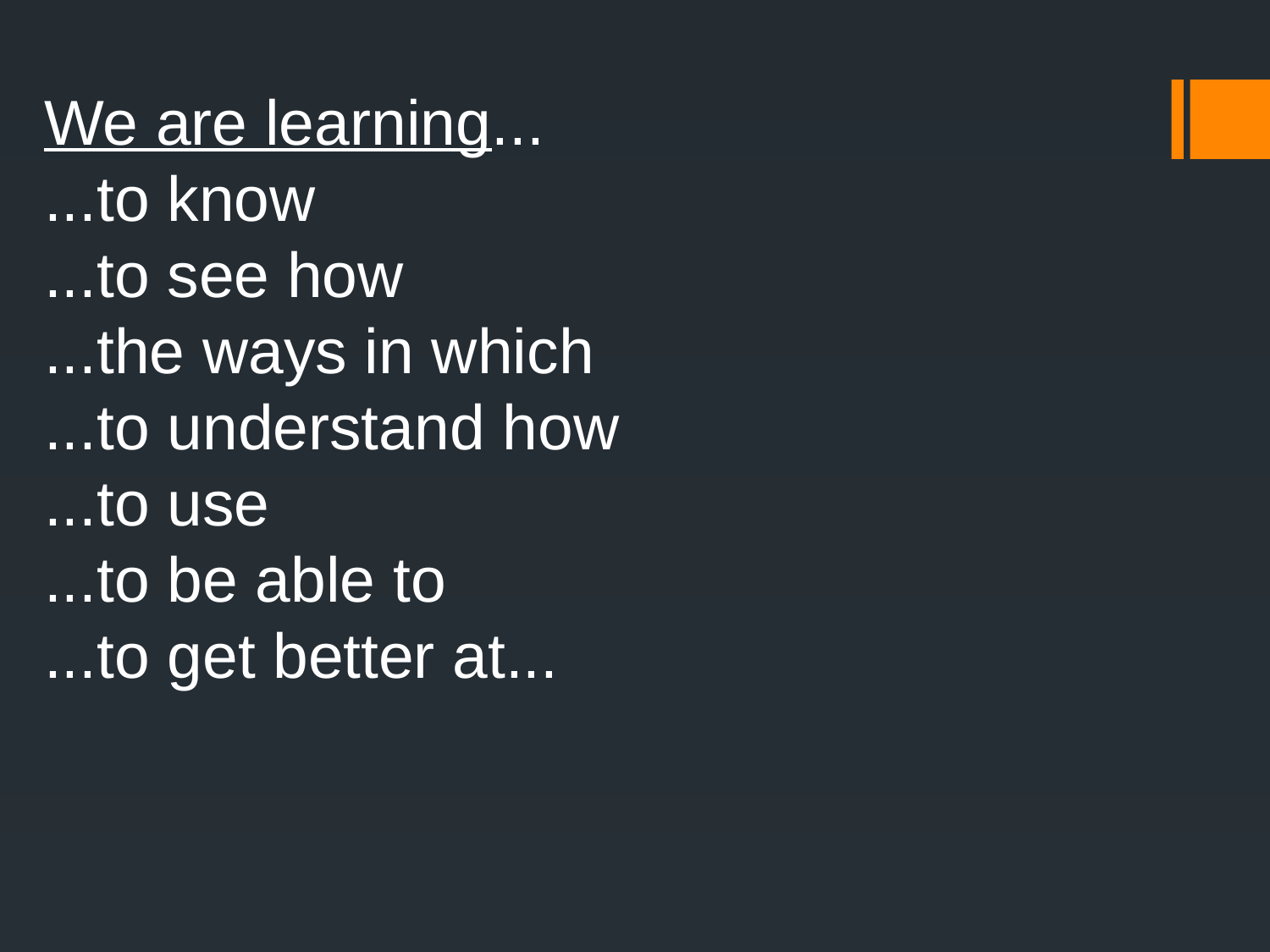

We are learning...
...to know
...to see how
...the ways in which
...to understand how
...to use
...to be able to
...to get better at...